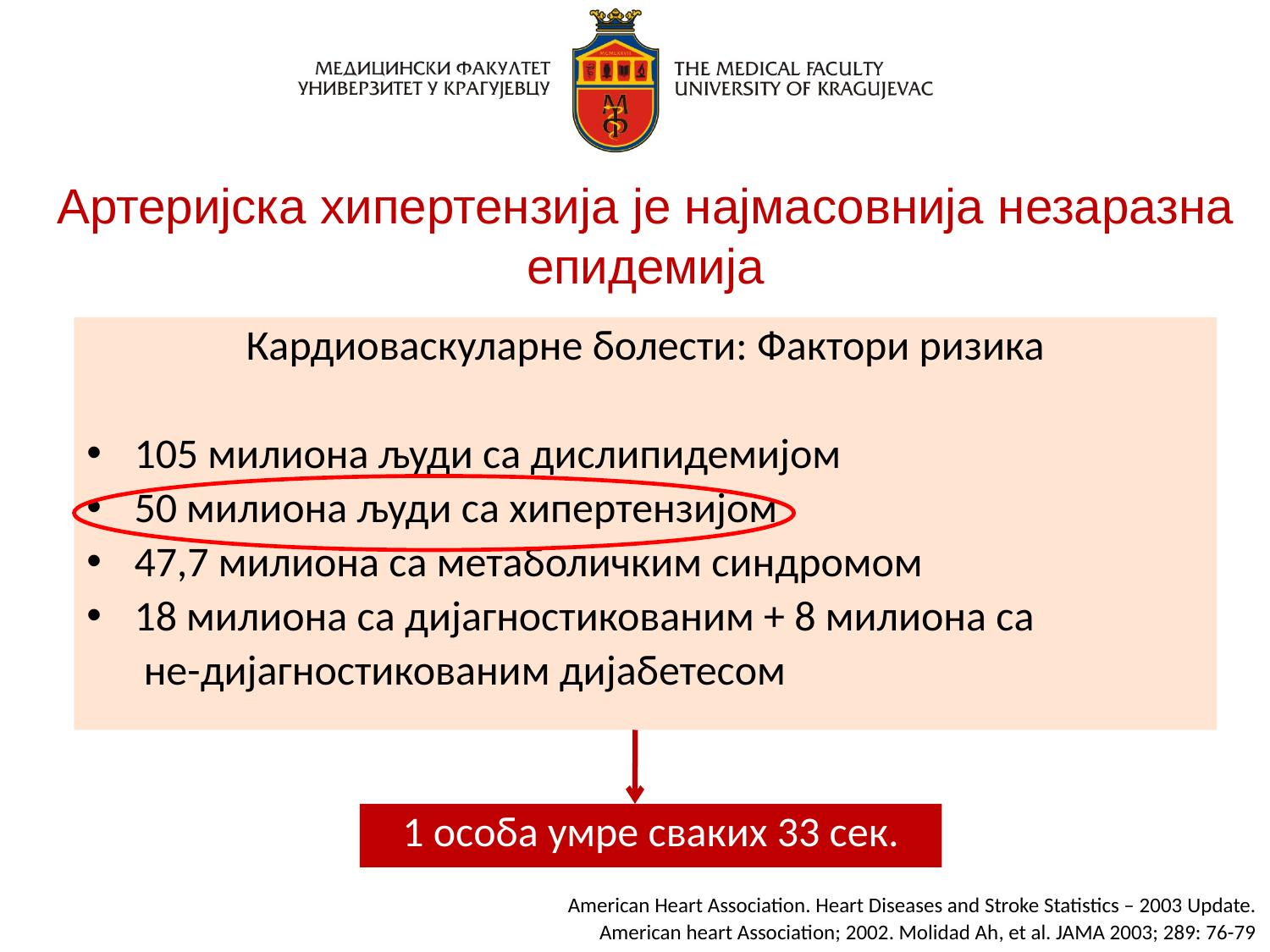

# Артеријска хипертензија је најмасовнија незаразна епидемија
Кардиоваскуларне болести: Фактори ризика

105 милиона људи са дислипидемијом
50 милиона људи са хипертензијом
47,7 милиона са метаболичким синдромом
18 милиона са дијагностикованим + 8 милиона са
      не-дијагностикованим дијабетесом

1 особа умре сваких 33 сек.
American Heart Association. Heart Diseases and Stroke Statistics – 2003 Update.
American heart Association; 2002. Molidad Ah, et al. JAMA 2003; 289: 76-79